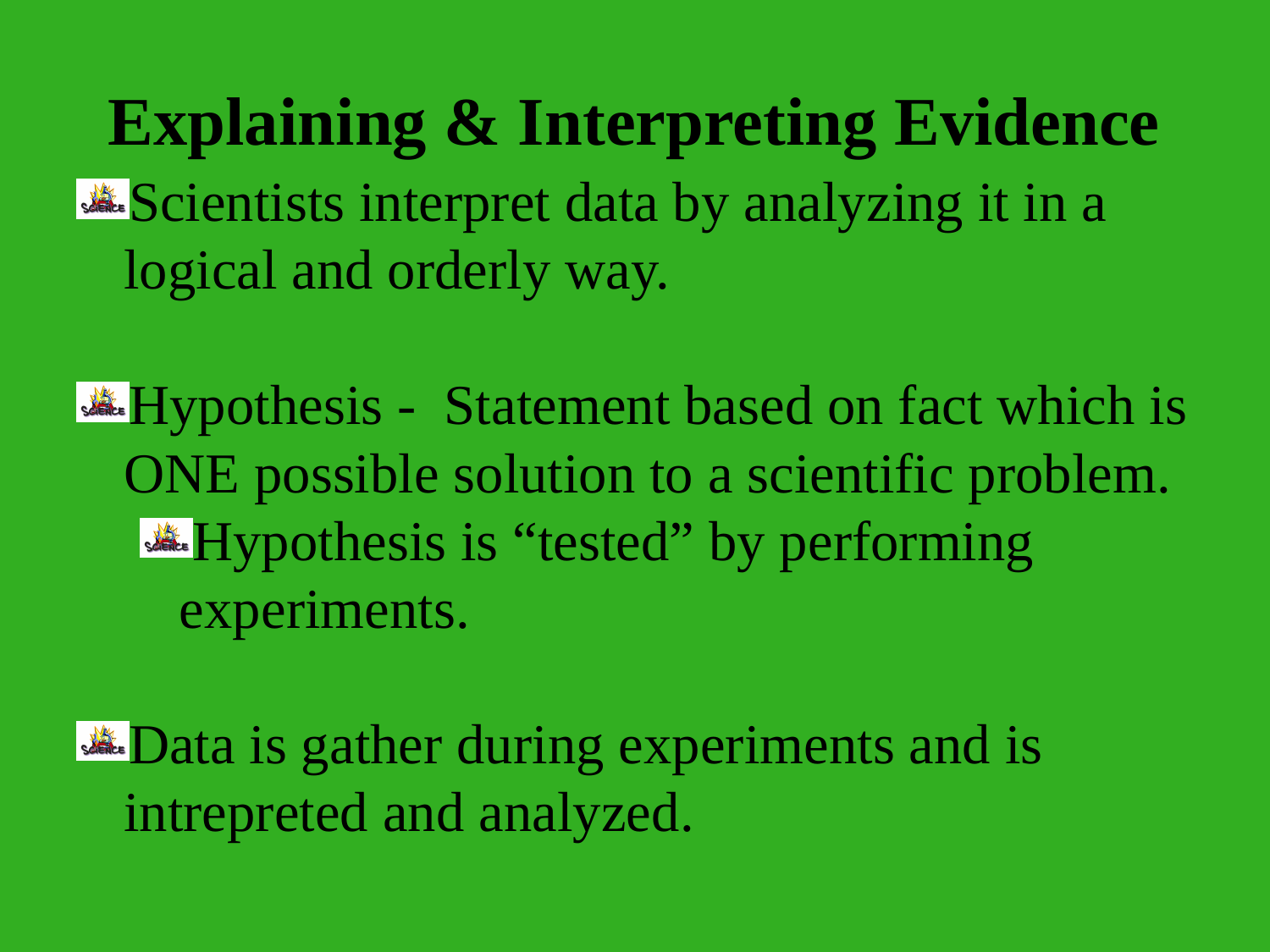

# Explaining & Interpreting Evidence
Scientists interpret data by analyzing it in a logical and orderly way.

Hypothesis -  Statement based on fact which is ONE possible solution to a scientific problem.
Hypothesis is “tested” by performing experiments.

Data is gather during experiments and is intrepreted and analyzed.